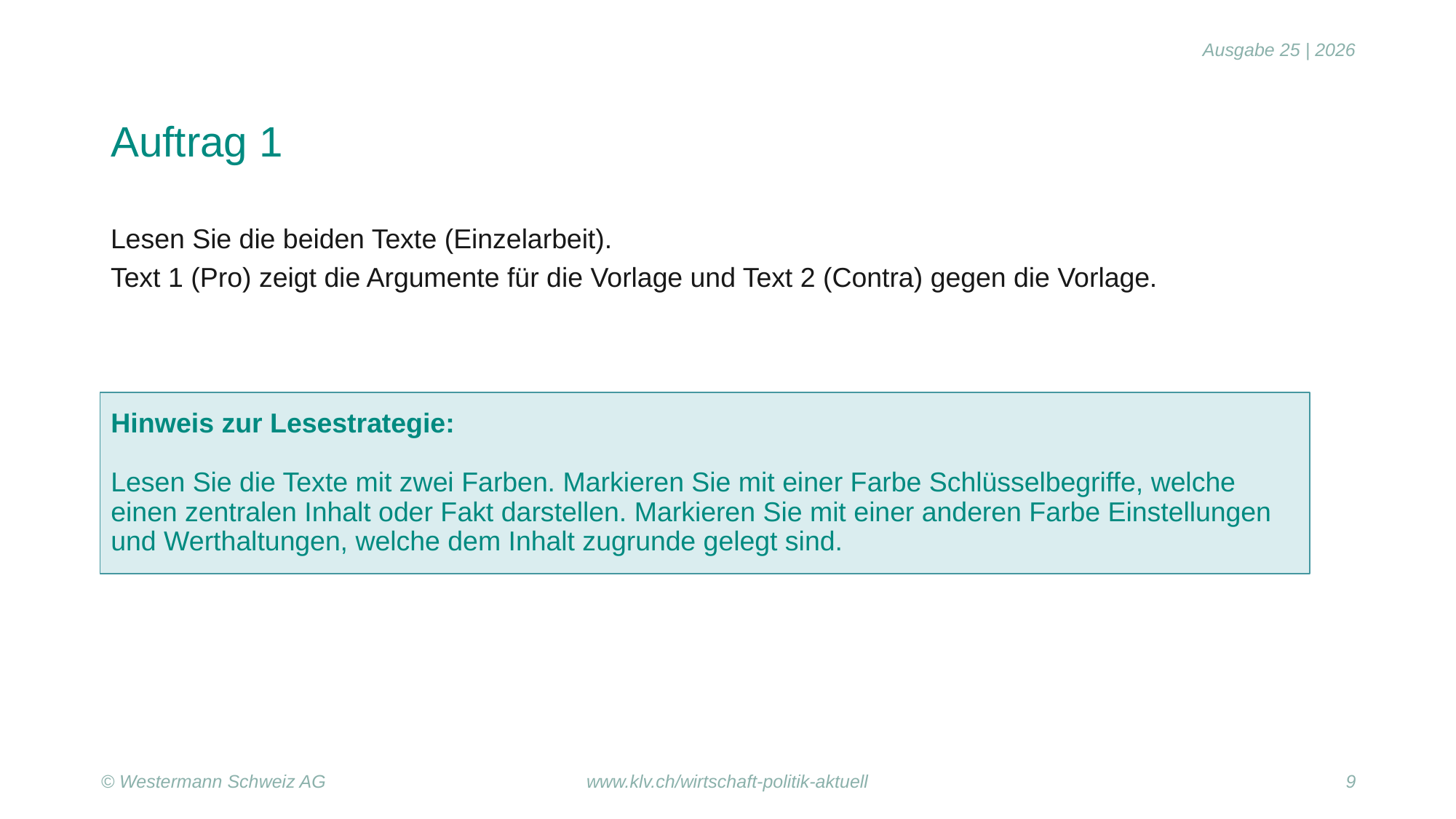

Auftrag 1
Lesen Sie die beiden Texte (Einzelarbeit).
Text 1 (Pro) zeigt die Argumente für die Vorlage und Text 2 (Contra) gegen die Vorlage.
Hinweis zur Lesestrategie:

Lesen Sie die Texte mit zwei Farben. Markieren Sie mit einer Farbe Schlüsselbegriffe, welche einen zentralen Inhalt oder Fakt darstellen. Markieren Sie mit einer anderen Farbe Einstellungen und Werthaltungen, welche dem Inhalt zugrunde gelegt sind.